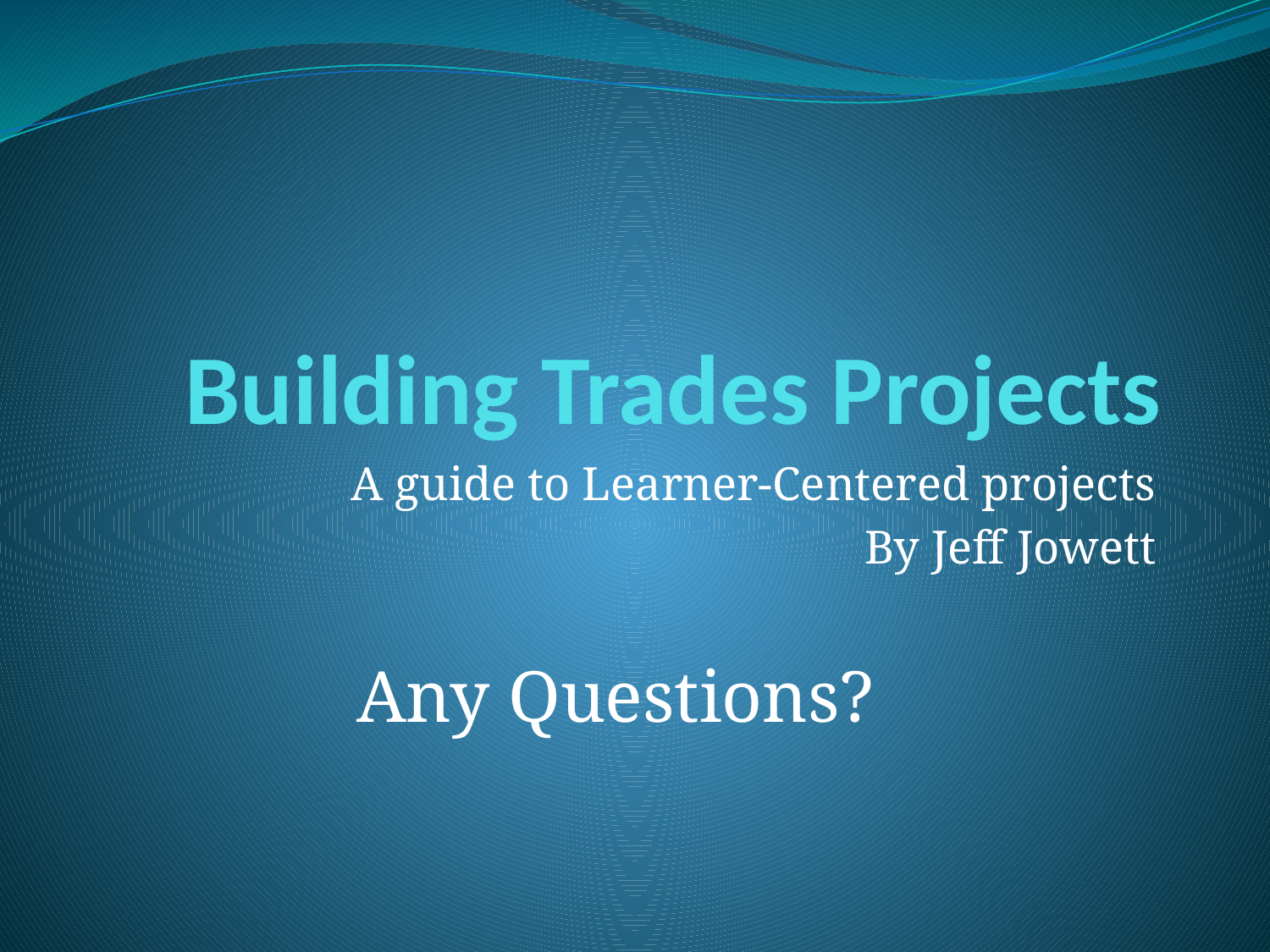

# Building Trades Projects
A guide to Learner-Centered projects
By Jeff Jowett

Any Questions?